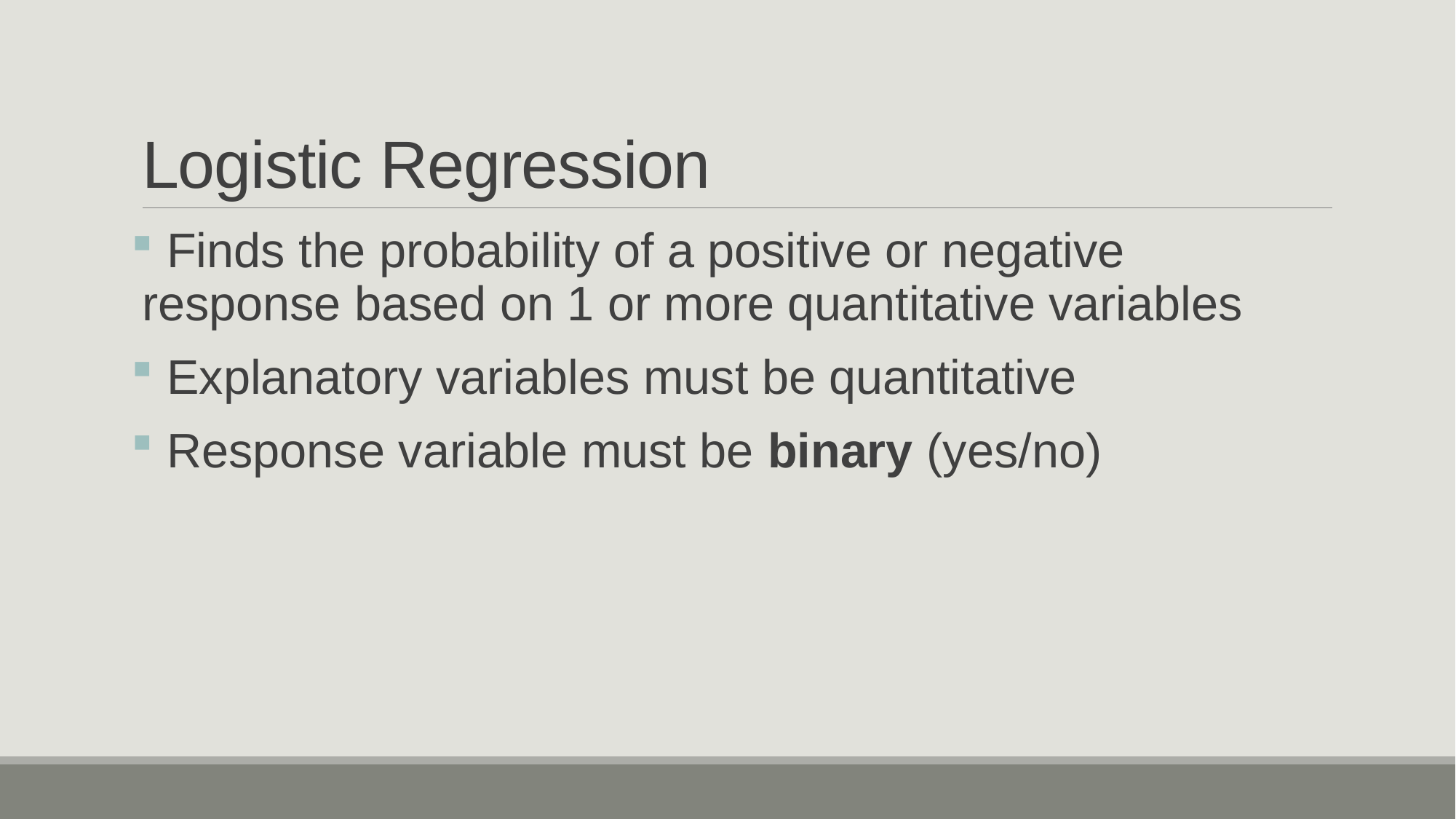

# Logistic Regression
 Finds the probability of a positive or negative response based on 1 or more quantitative variables
 Explanatory variables must be quantitative
 Response variable must be binary (yes/no)